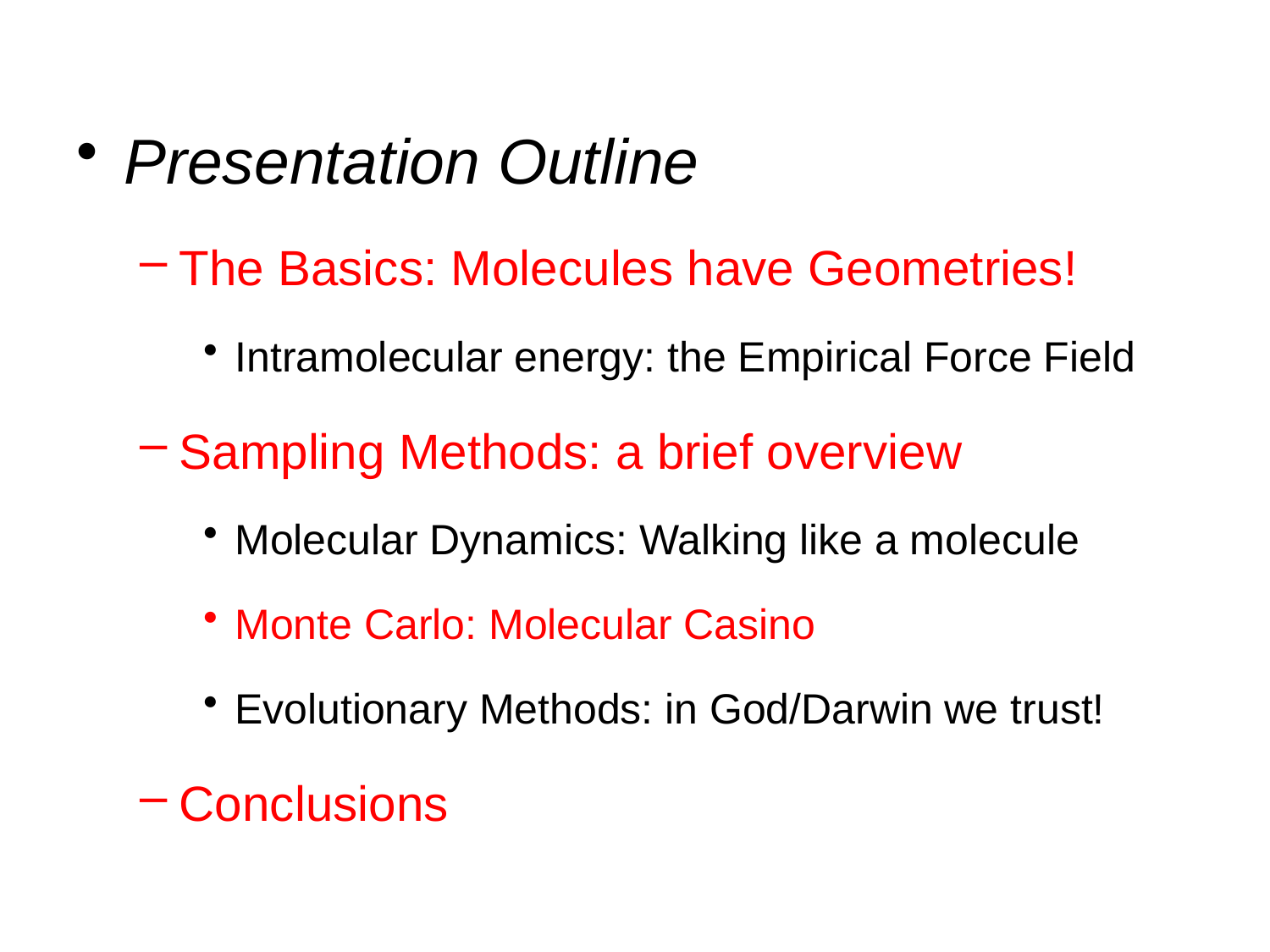

Presentation Outline
The Basics: Molecules have Geometries!
Intramolecular energy: the Empirical Force Field
Sampling Methods: a brief overview
Molecular Dynamics: Walking like a molecule
Monte Carlo: Molecular Casino
Evolutionary Methods: in God/Darwin we trust!
Conclusions